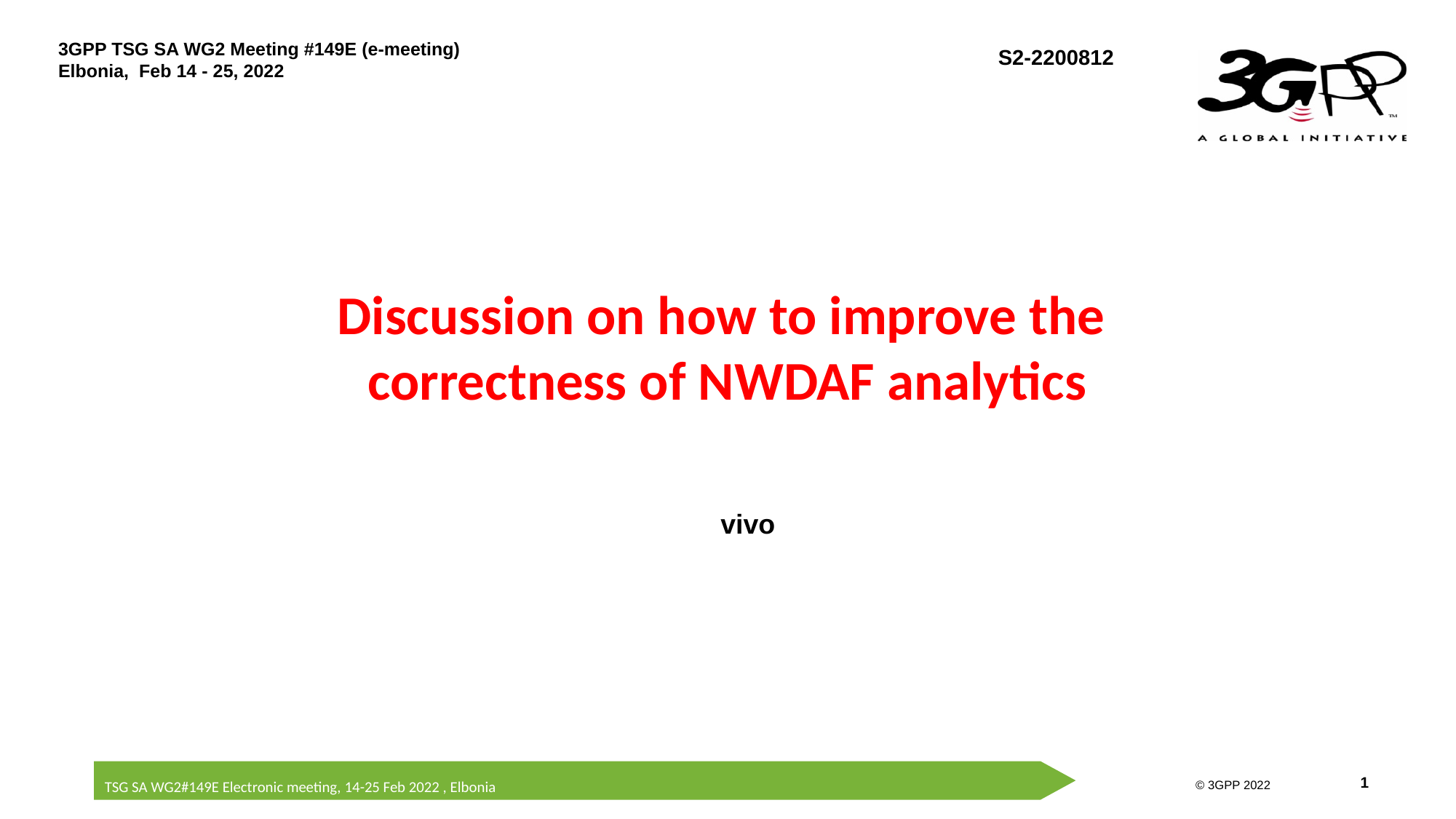

# Discussion on how to improve the correctness of NWDAF analytics
vivo